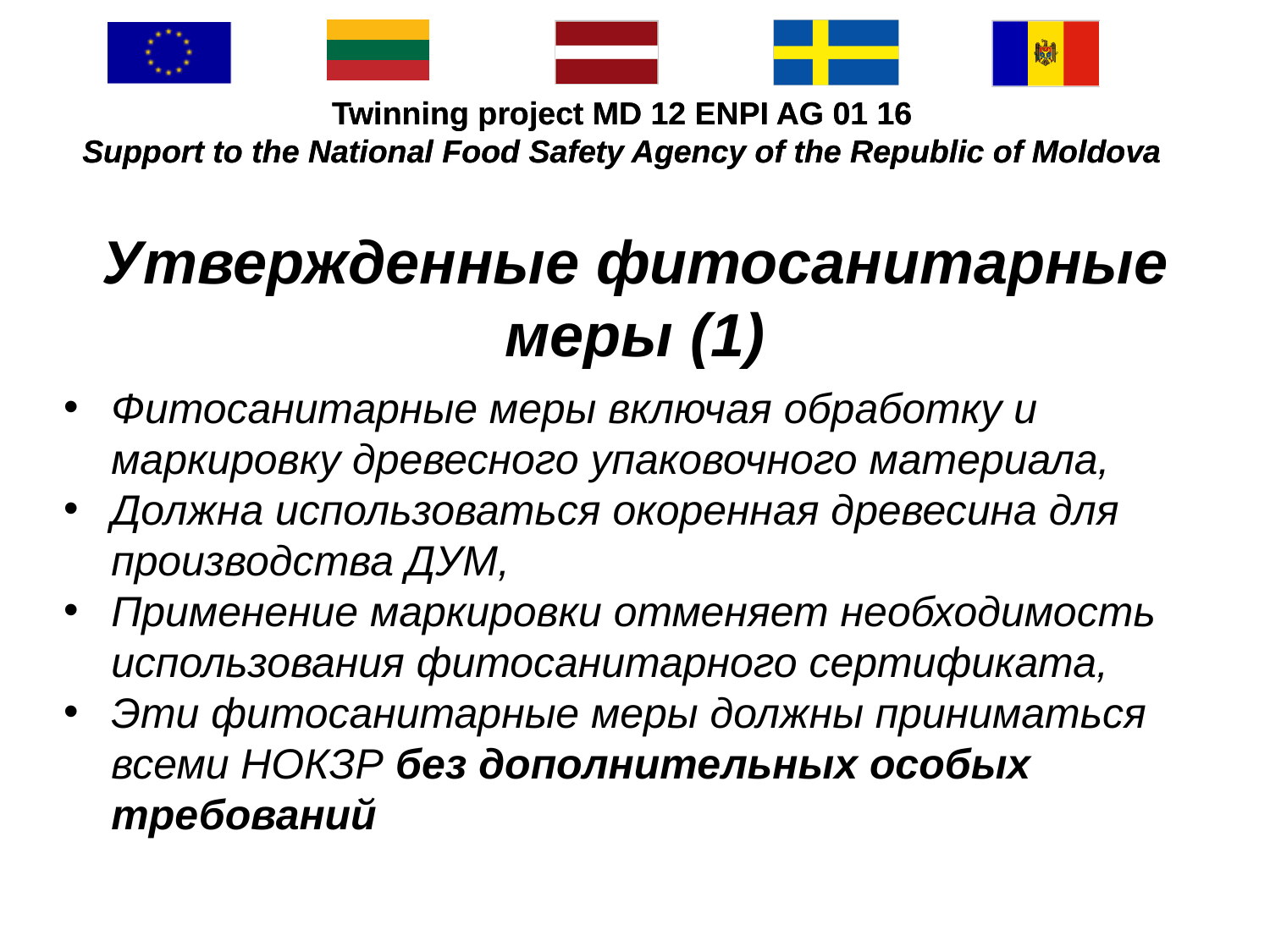

#
Утвержденные фитосанитарные меры (1)
Фитосанитарные меры включая обработку и маркировку древесного упаковочного материала,
Должна использоваться окоренная древесина для производства ДУМ,
Применение маркировки отменяет необходимость использования фитосанитарного сертификата,
Эти фитосанитарные меры должны приниматься всеми НОКЗР без дополнительных особых требований